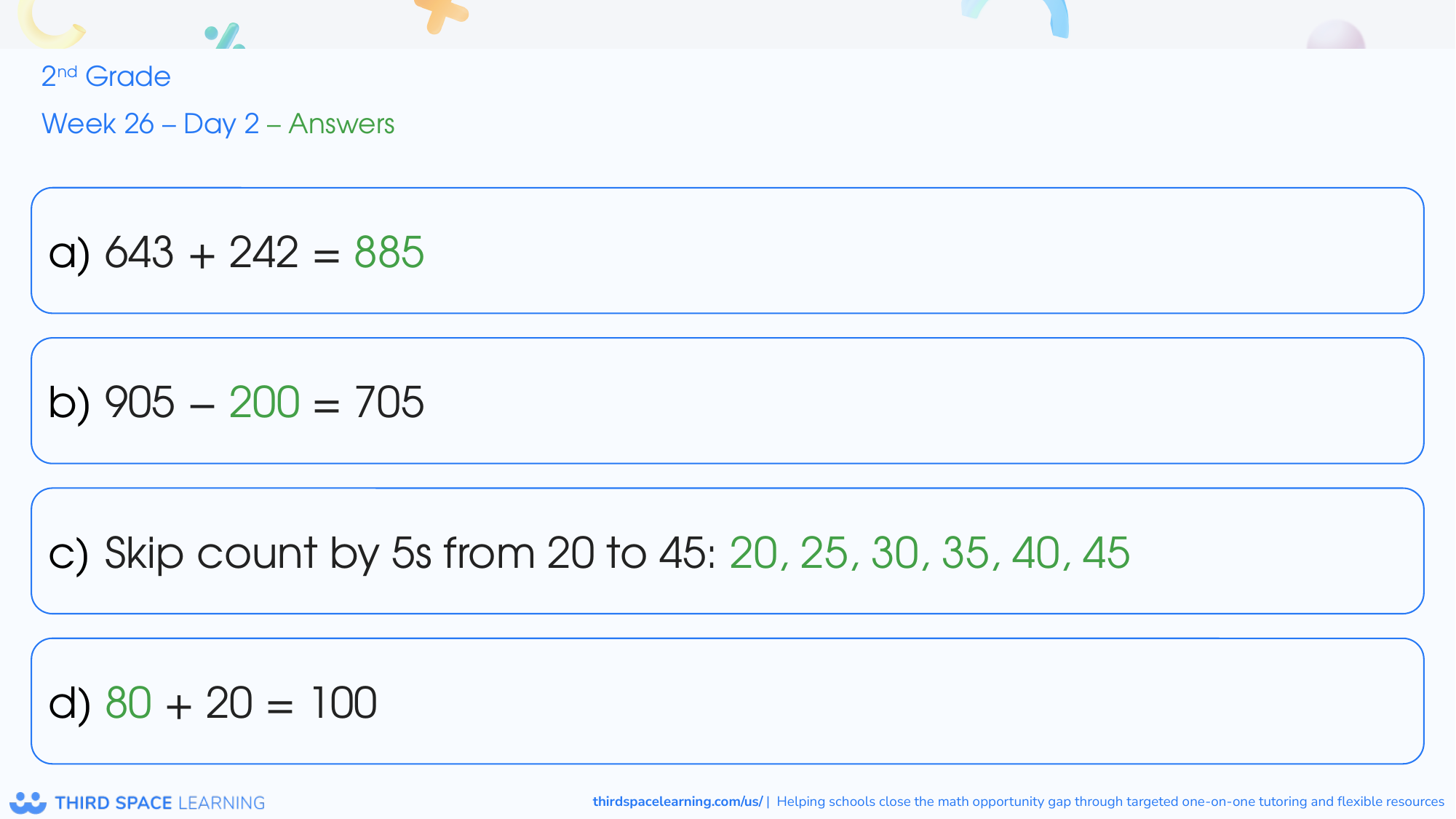

2nd Grade
Week 26 – Day 2 – Answers
643 + 242 = 885
905 − 200 = 705
Skip count by 5s from 20 to 45: 20, 25, 30, 35, 40, 45
80 + 20 = 100